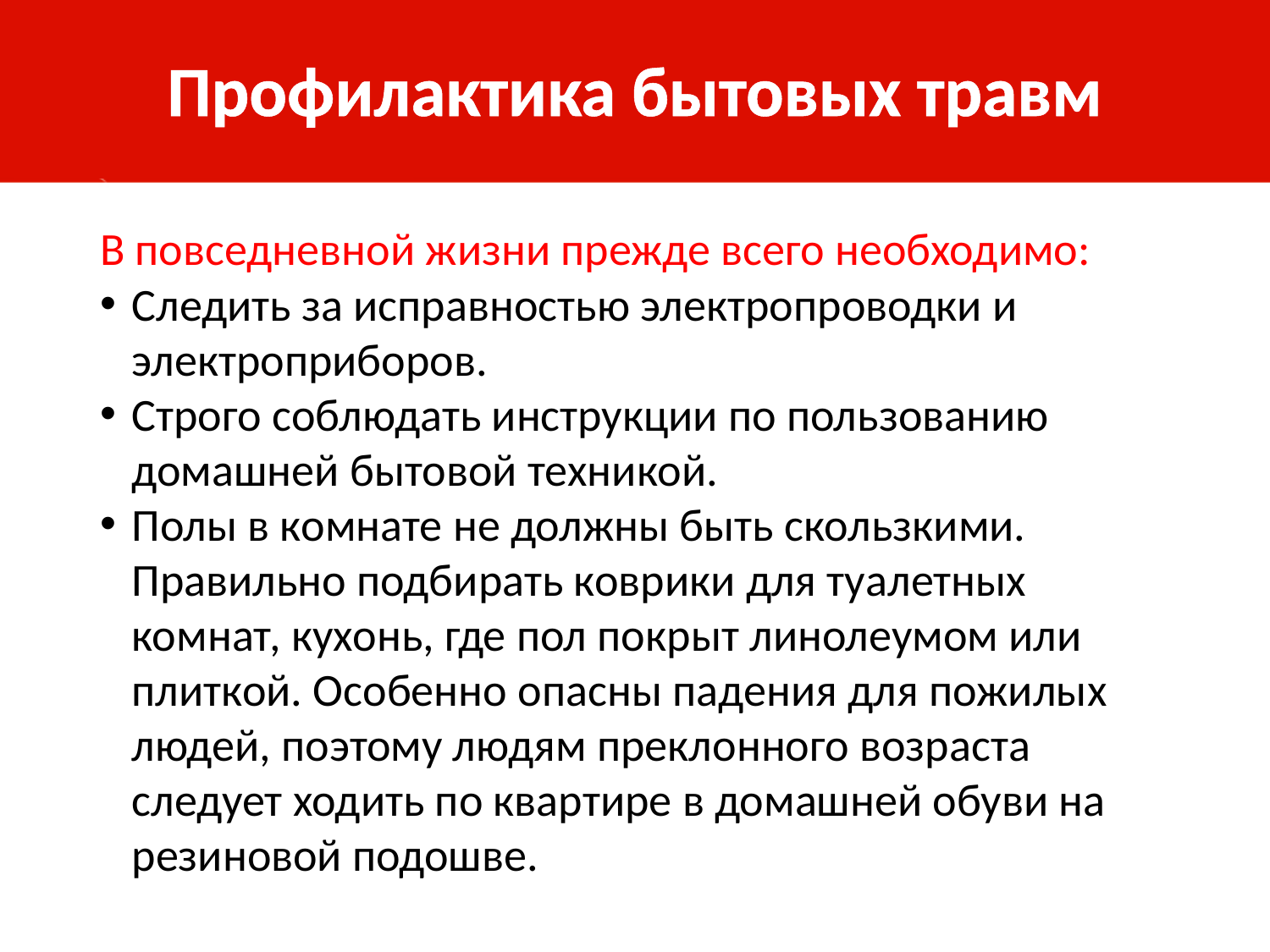

# Профилактика бытовых травм
В повседневной жизни прежде всего необходимо:
Следить за исправностью электропроводки и электроприборов.
Строго соблюдать инструкции по пользованию домашней бытовой техникой.
Полы в комнате не должны быть скользкими. Правильно подбирать коврики для туалетных комнат, кухонь, где пол покрыт линолеумом или плиткой. Особенно опасны падения для пожилых людей, поэтому людям преклонного возраста следует ходить по квартире в домашней обуви на резиновой подошве.